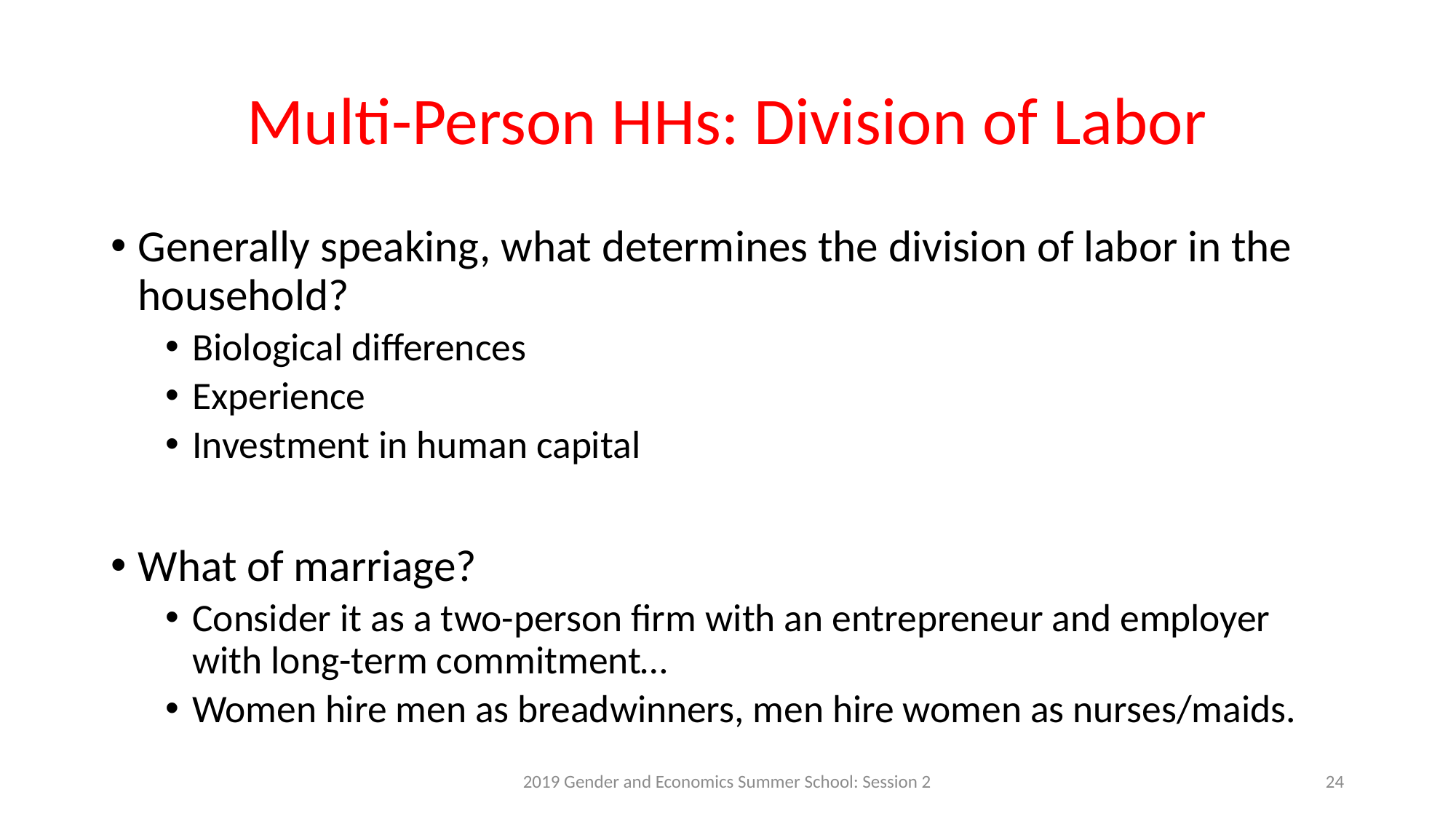

# Multi-Person HHs: Division of Labor
Generally speaking, what determines the division of labor in the household?
Biological differences
Experience
Investment in human capital

What of marriage?
Consider it as a two-person firm with an entrepreneur and employer with long-term commitment…
Women hire men as breadwinners, men hire women as nurses/maids.
2019 Gender and Economics Summer School: Session 2
24